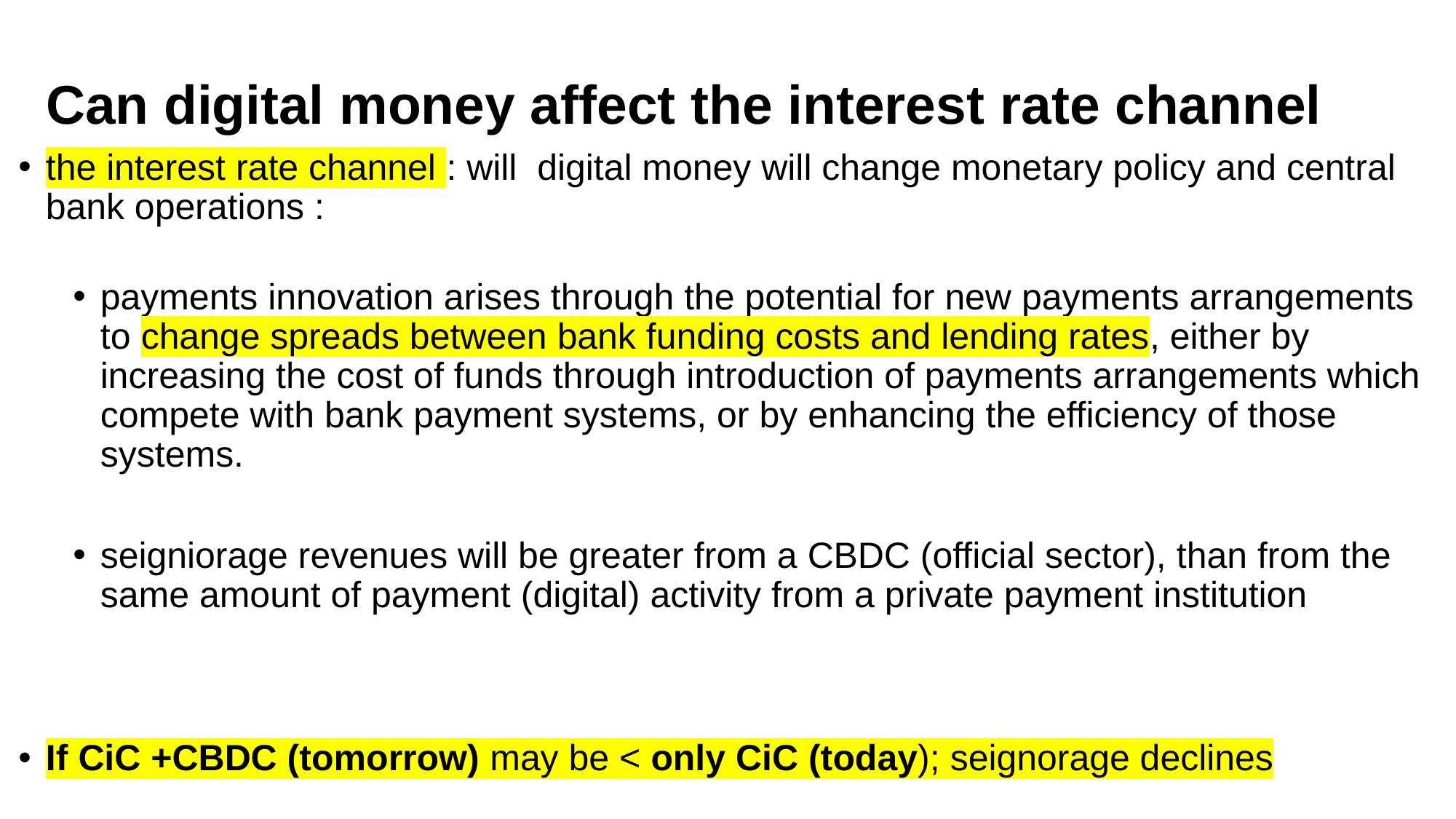

# Can digital money affect the interest rate channel
the interest rate channel : will  digital money will change monetary policy and central bank operations :
payments innovation arises through the potential for new payments arrangements to change spreads between bank funding costs and lending rates, either by increasing the cost of funds through introduction of payments arrangements which compete with bank payment systems, or by enhancing the efficiency of those systems.

seigniorage revenues will be greater from a CBDC (official sector), than from the same amount of payment (digital) activity from a private payment institution

If CiC +CBDC (tomorrow) may be < only CiC (today); seignorage declines